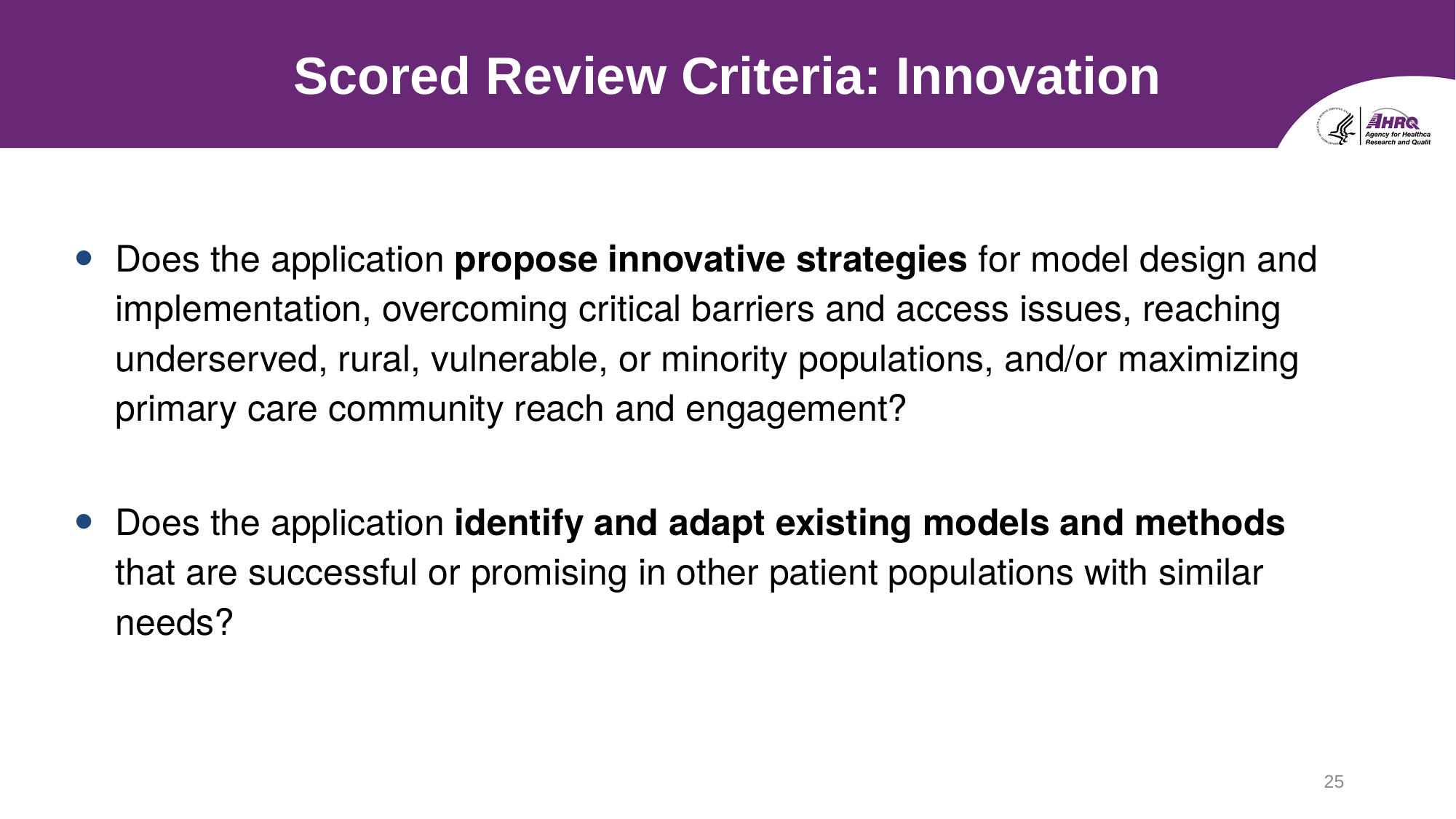

# Scored Review Criteria: Innovation
Does the application propose innovative strategies for model design and implementation, overcoming critical barriers and access issues, reaching underserved, rural, vulnerable, or minority populations, and/or maximizing primary care community reach and engagement?

Does the application identify and adapt existing models and methods that are successful or promising in other patient populations with similar needs?

25